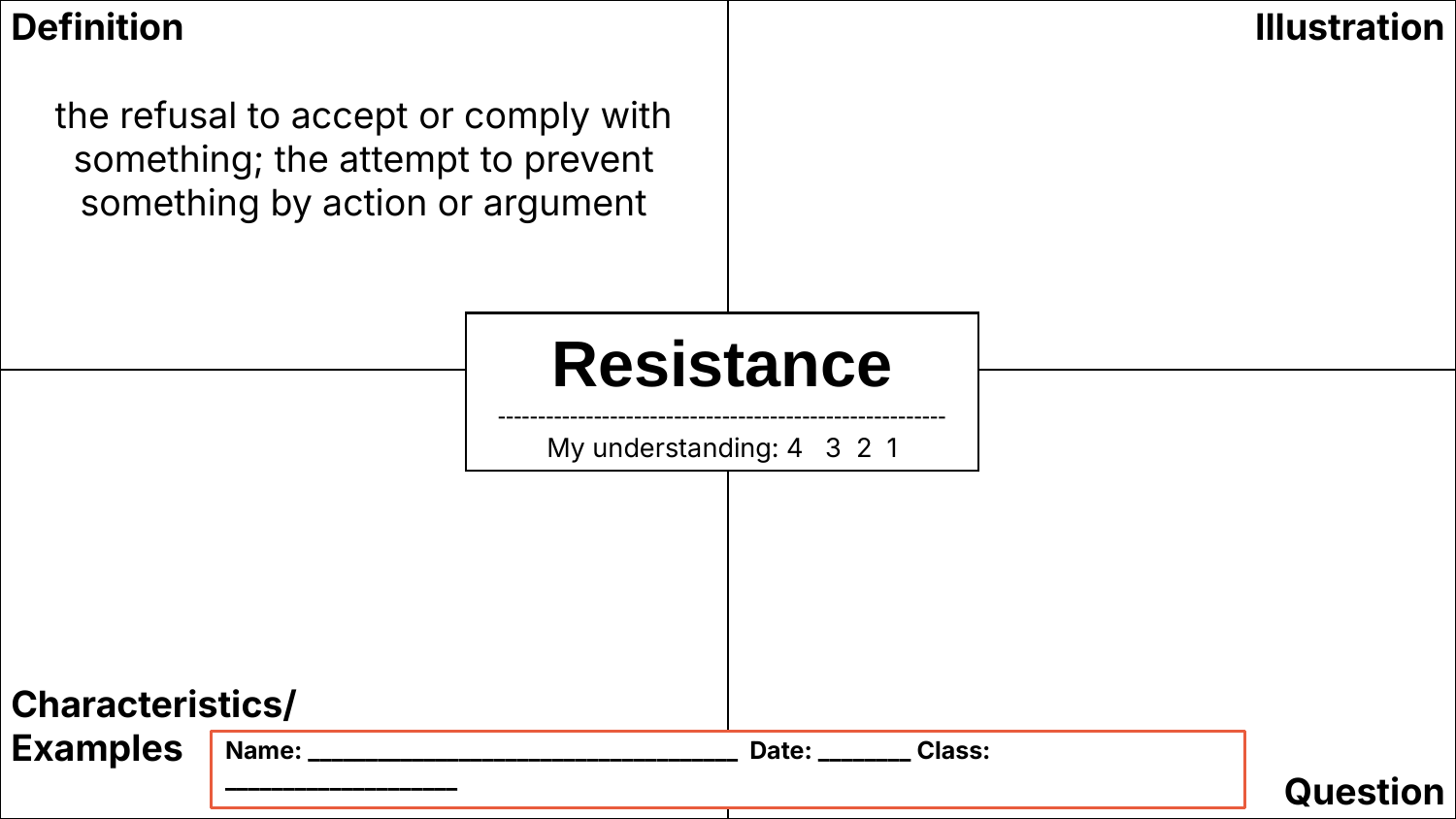

| Definition the refusal to accept or comply with something; the attempt to prevent something by action or argument | Illustration |
| --- | --- |
| Characteristics/ Examples | Question |
Resistance
--------------------------------------------------------
My understanding: 4   3  2  1
Name: _____________________________________  Date: ________ Class: ____________________